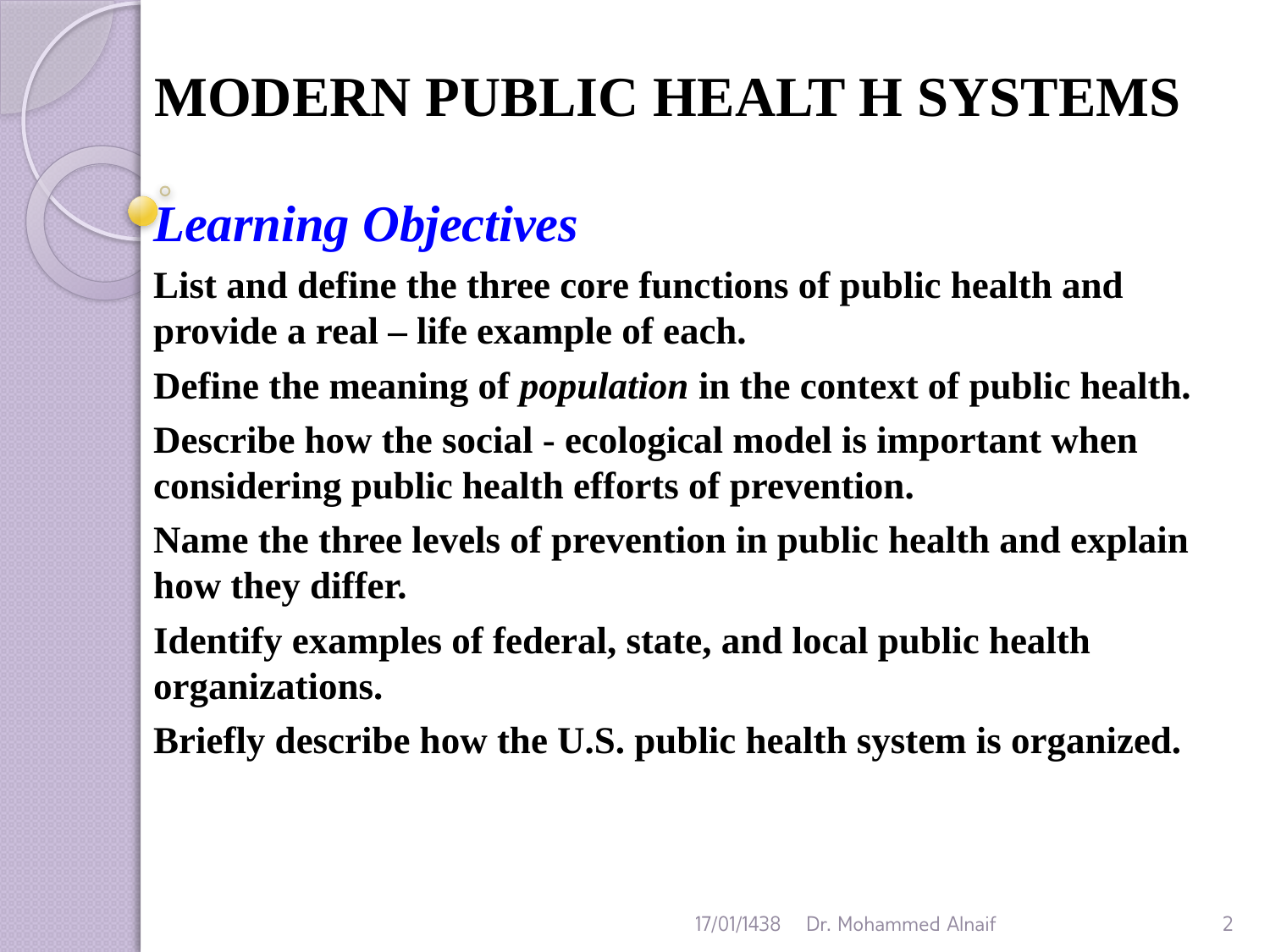

# MODERN PUBLIC HEALT H SYSTEMS
Learning Objectives
List and define the three core functions of public health and provide a real – life example of each.
Define the meaning of population in the context of public health.
Describe how the social - ecological model is important when considering public health efforts of prevention.
Name the three levels of prevention in public health and explain how they differ.
Identify examples of federal, state, and local public health organizations.
Briefly describe how the U.S. public health system is organized.
17/01/1438
Dr. Mohammed Alnaif
2